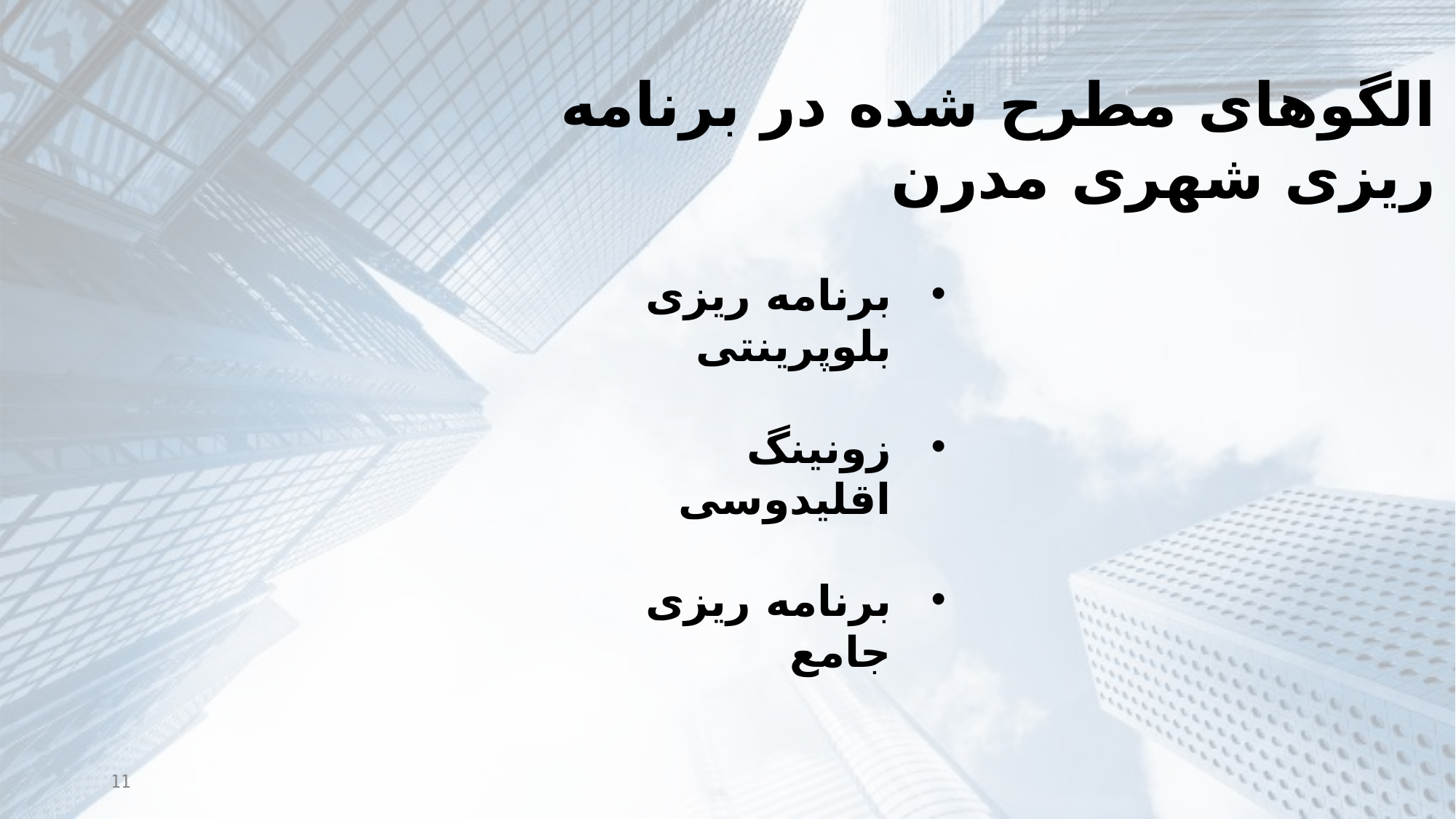

الگوهای مطرح شده در برنامه ریزی شهری مدرن
برنامه ریزی بلوپرینتی

زونینگ اقلیدوسی

برنامه ریزی جامع
11